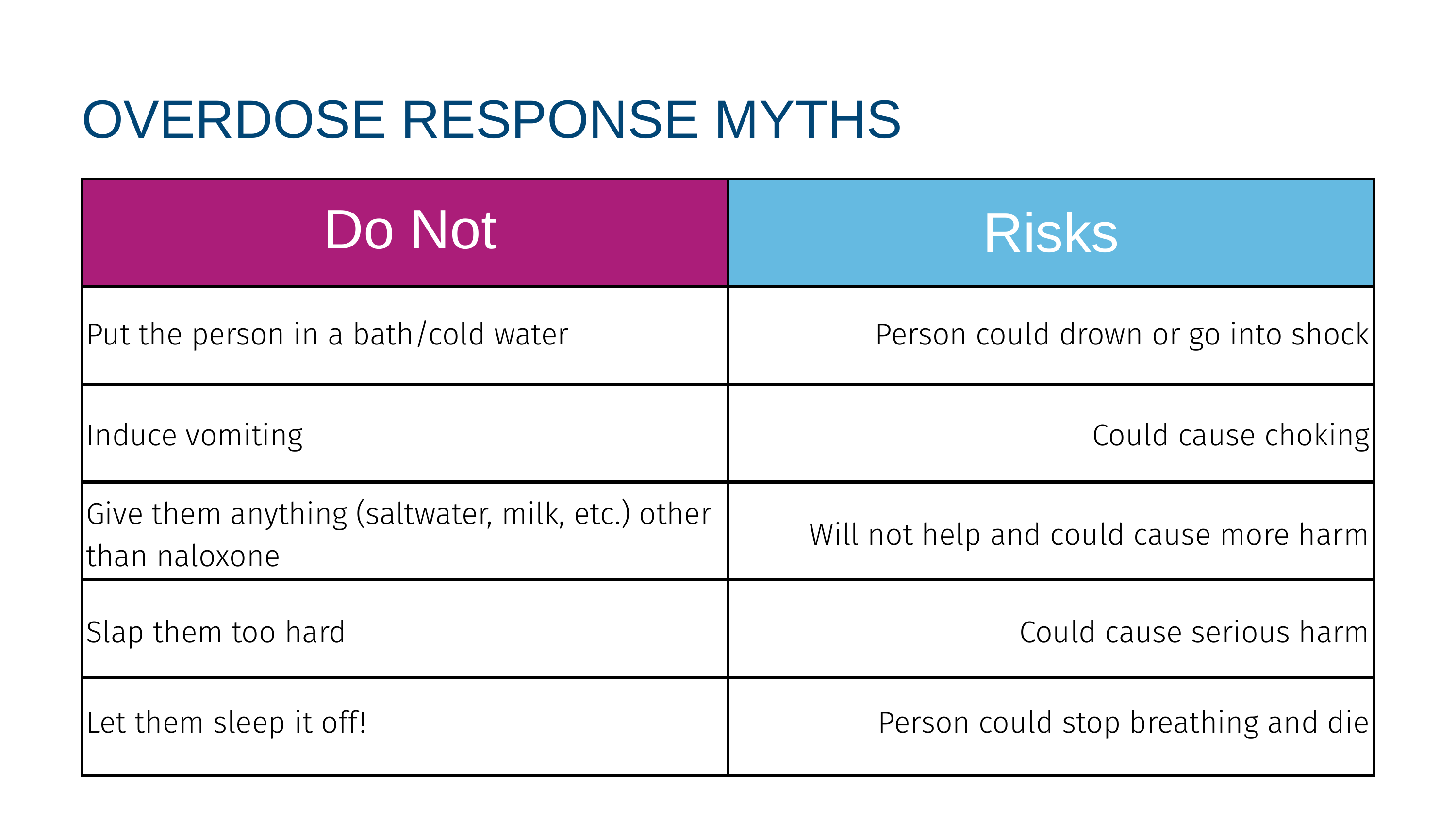

OVERDOSE RESPONSE MYTHS

Do Not

Risks

Person could drown or go into shock

Put the person in a bath/cold water

Induce vomiting

Could cause choking

Give them anything (saltwater, milk, etc.) other than naloxone

Will not help and could cause more harm

Slap them too hard

Could cause serious harm

Let them sleep it off!

Person could stop breathing and die